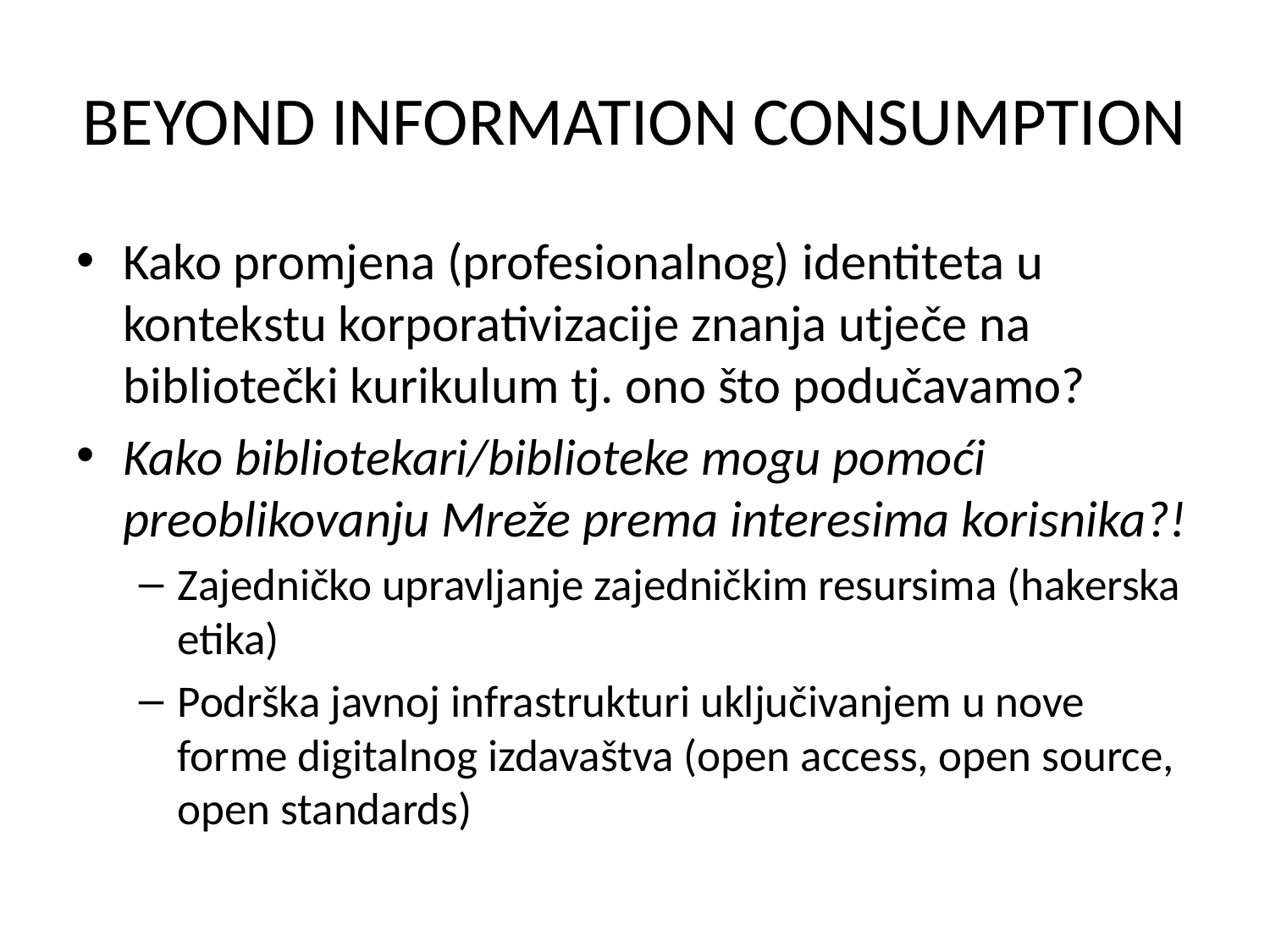

# BEYOND INFORMATION CONSUMPTION
Kako promjena (profesionalnog) identiteta u kontekstu korporativizacije znanja utječe na bibliotečki kurikulum tj. ono što podučavamo?
Kako bibliotekari/biblioteke mogu pomoći preoblikovanju Mreže prema interesima korisnika?!
Zajedničko upravljanje zajedničkim resursima (hakerska etika)
Podrška javnoj infrastrukturi uključivanjem u nove forme digitalnog izdavaštva (open access, open source, open standards)